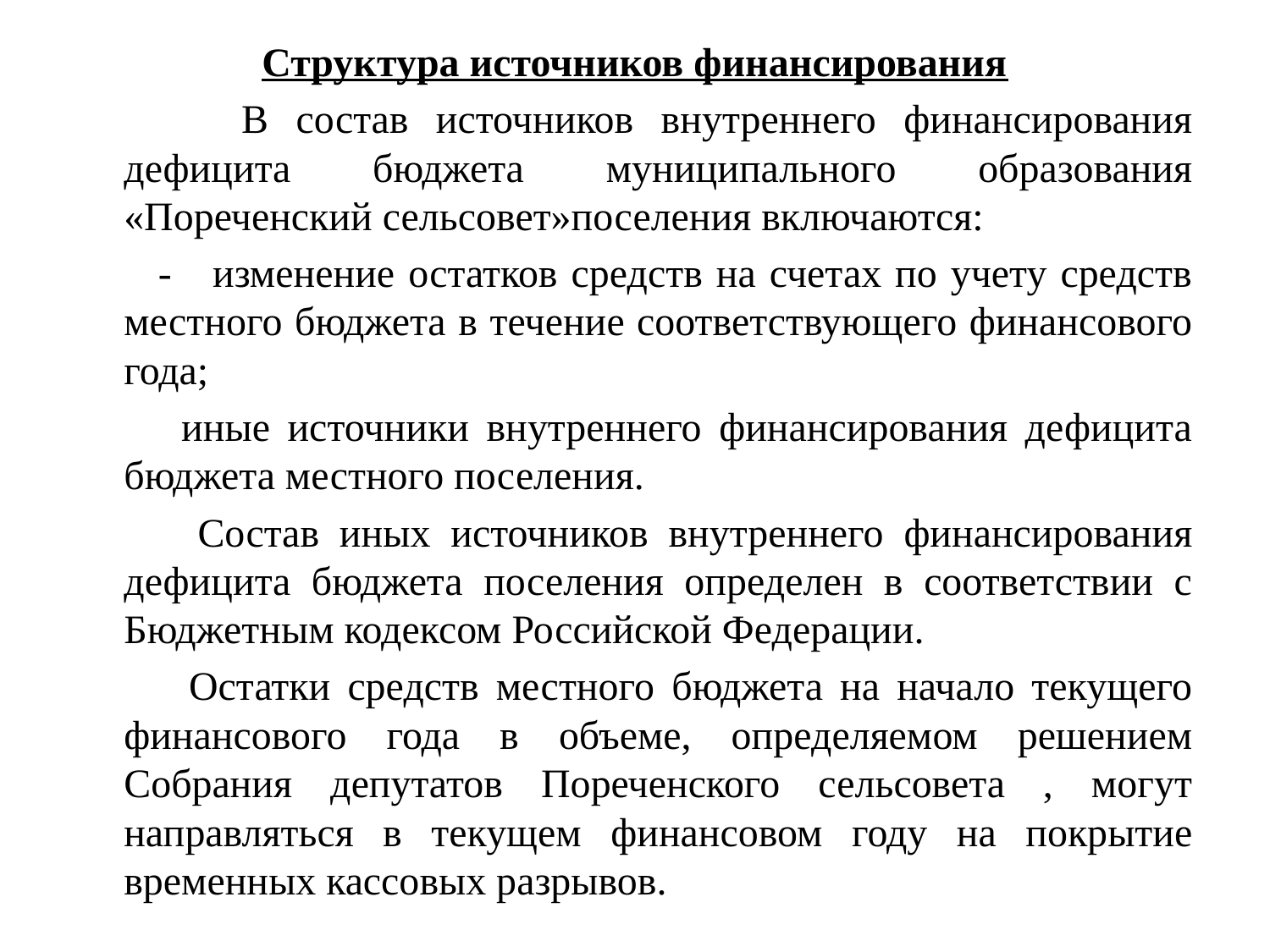

Структура источников финансирования
      В состав источников внутреннего финансирования дефицита бюджета муниципального образования «Пореченский сельсовет»поселения включаются:
      -   изменение остатков средств на счетах по учету средств местного бюджета в течение соответствующего финансового года;
      иные источники внутреннего финансирования дефицита бюджета местного поселения.
      Состав иных источников внутреннего финансирования дефицита бюджета поселения определен в соответствии с Бюджетным кодексом Российской Федерации.
       Остатки средств местного бюджета на начало текущего финансового года в объеме, определяемом решением Собрания депутатов Пореченского сельсовета , могут направляться в текущем финансовом году на покрытие временных кассовых разрывов.
#